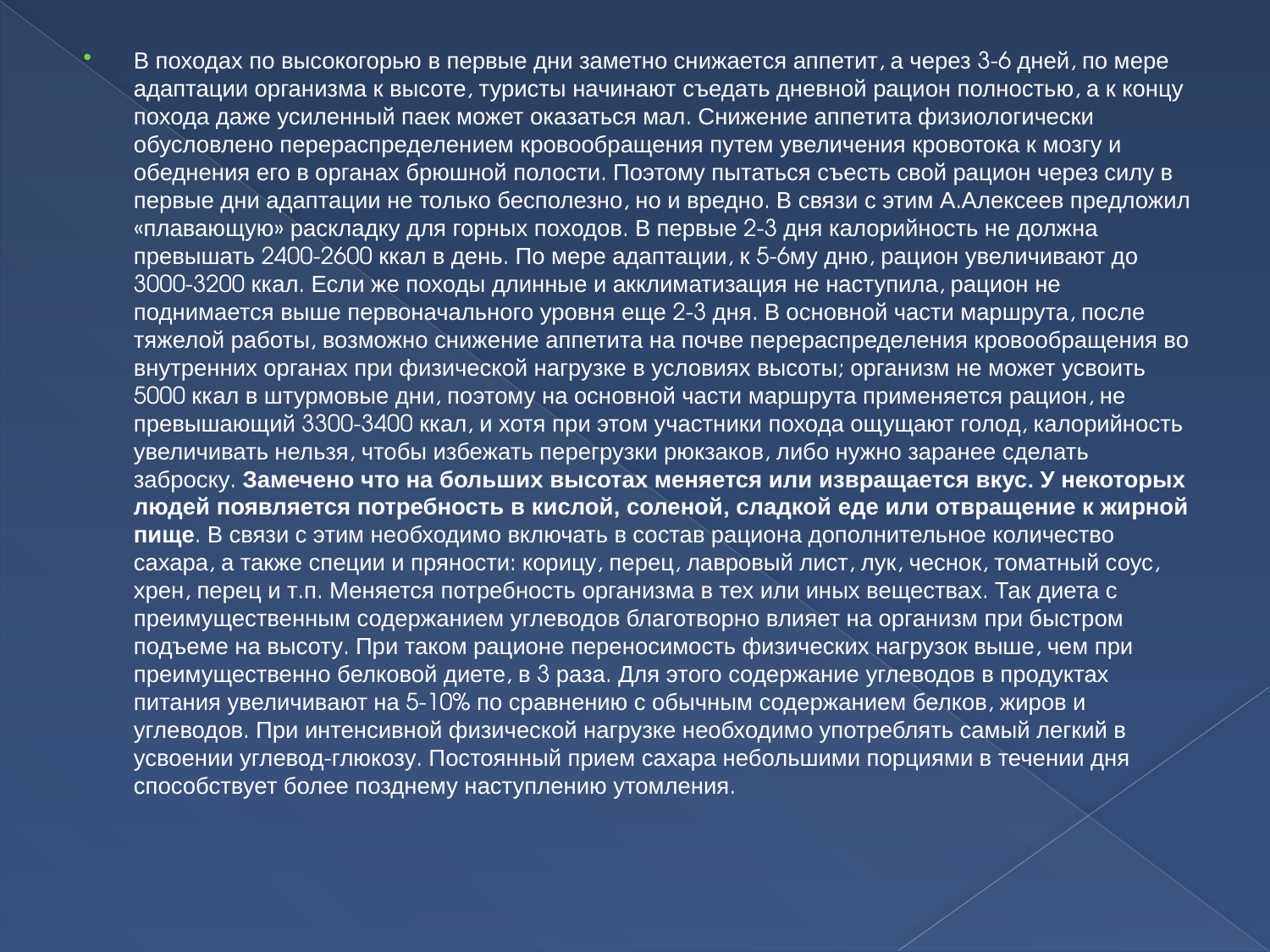

В походах по высокогорью в первые дни заметно снижается аппетит, а через 3-6 дней, по мере адаптации организма к высоте, туристы начинают съедать дневной рацион полностью, а к концу похода даже усиленный паек может оказаться мал. Снижение аппетита физиологически обусловлено перераспределением кровообращения путем увеличения кровотока к мозгу и обеднения его в органах брюшной полости. Поэтому пытаться съесть свой рацион через силу в первые дни адаптации не только бесполезно, но и вредно. В связи с этим А.Алексеев предложил «плавающую» раскладку для горных походов. В первые 2-3 дня калорийность не должна превышать 2400-2600 ккал в день. По мере адаптации, к 5-6му дню, рацион увеличивают до 3000-3200 ккал. Если же походы длинные и акклиматизация не наступила, рацион не поднимается выше первоначального уровня еще 2-3 дня. В основной части маршрута, после тяжелой работы, возможно снижение аппетита на почве перераспределения кровообращения во внутренних органах при физической нагрузке в условиях высоты; организм не может усвоить 5000 ккал в штурмовые дни, поэтому на основной части маршрута применяется рацион, не превышающий 3300-3400 ккал, и хотя при этом участники похода ощущают голод, калорийность увеличивать нельзя, чтобы избежать перегрузки рюкзаков, либо нужно заранее сделать заброску. Замечено что на больших высотах меняется или извращается вкус. У некоторых людей появляется потребность в кислой, соленой, сладкой еде или отвращение к жирной пище. В связи с этим необходимо включать в состав рациона дополнительное количество сахара, а также специи и пряности: корицу, перец, лавровый лист, лук, чеснок, томатный соус, хрен, перец и т.п. Меняется потребность организма в тех или иных веществах. Так диета с преимущественным содержанием углеводов благотворно влияет на организм при быстром подъеме на высоту. При таком рационе переносимость физических нагрузок выше, чем при преимущественно белковой диете, в 3 раза. Для этого содержание углеводов в продуктах питания увеличивают на 5-10% по сравнению с обычным содержанием белков, жиров и углеводов. При интенсивной физической нагрузке необходимо употреблять самый легкий в усвоении углевод-глюкозу. Постоянный прием сахара небольшими порциями в течении дня способствует более позднему наступлению утомления.